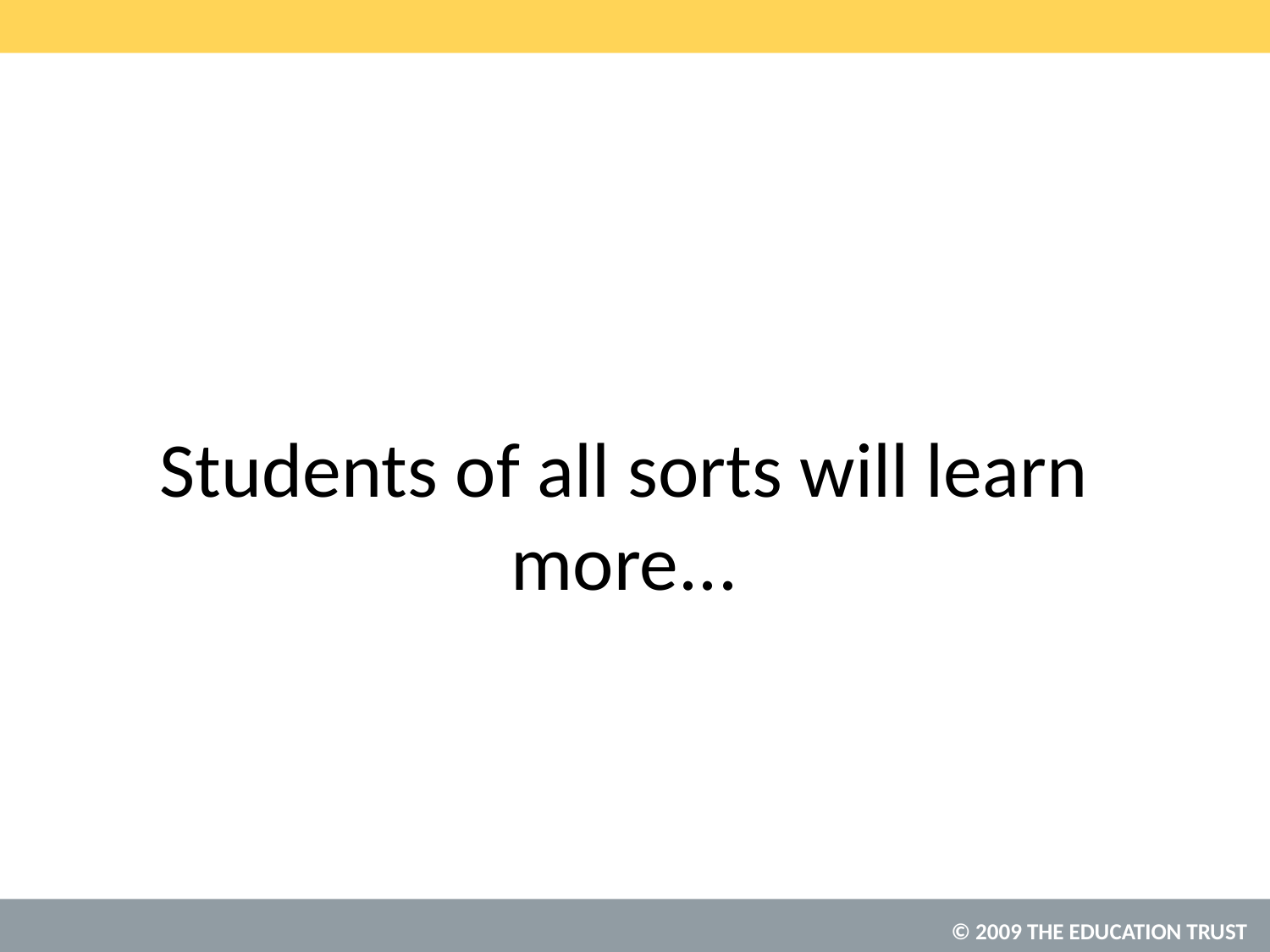

# Students of all sorts will learn more...